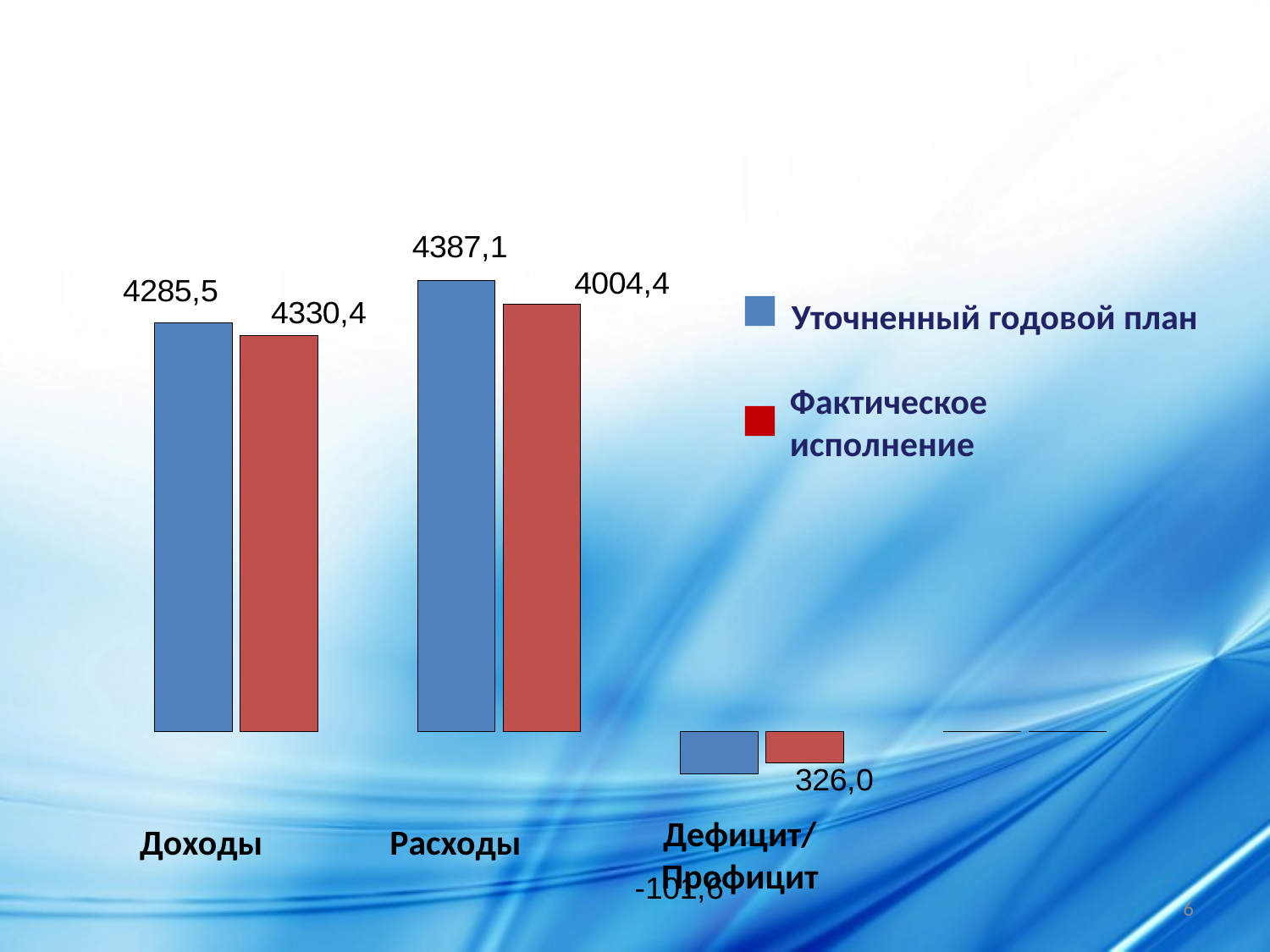

### Chart

| Category | План на год | Фактическое исполнение |
|---|---|---|
| Доходы | 3669.6 | 3559.0 |
| Расходы | 4047.1 | 3835.0 |
| Дефицит | -377.6 | -276.0 |
| Муниц.долг | 0.0 | 0.0 |
Уточненный годовой план

Фактическое исполнение

Дефицит/Профицит
Доходы
Расходы

6